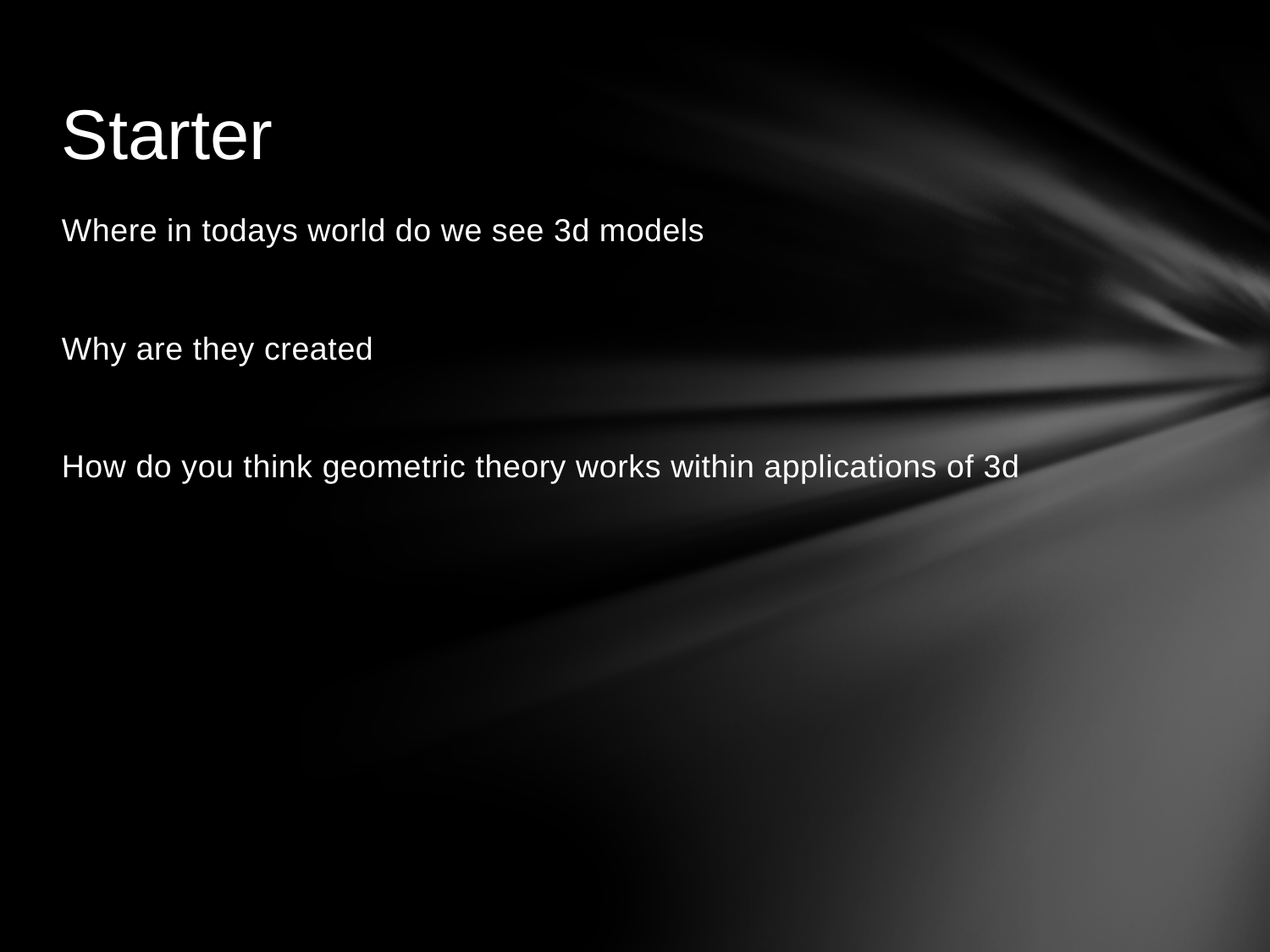

# Starter
Where in todays world do we see 3d models

Why are they created

How do you think geometric theory works within applications of 3d